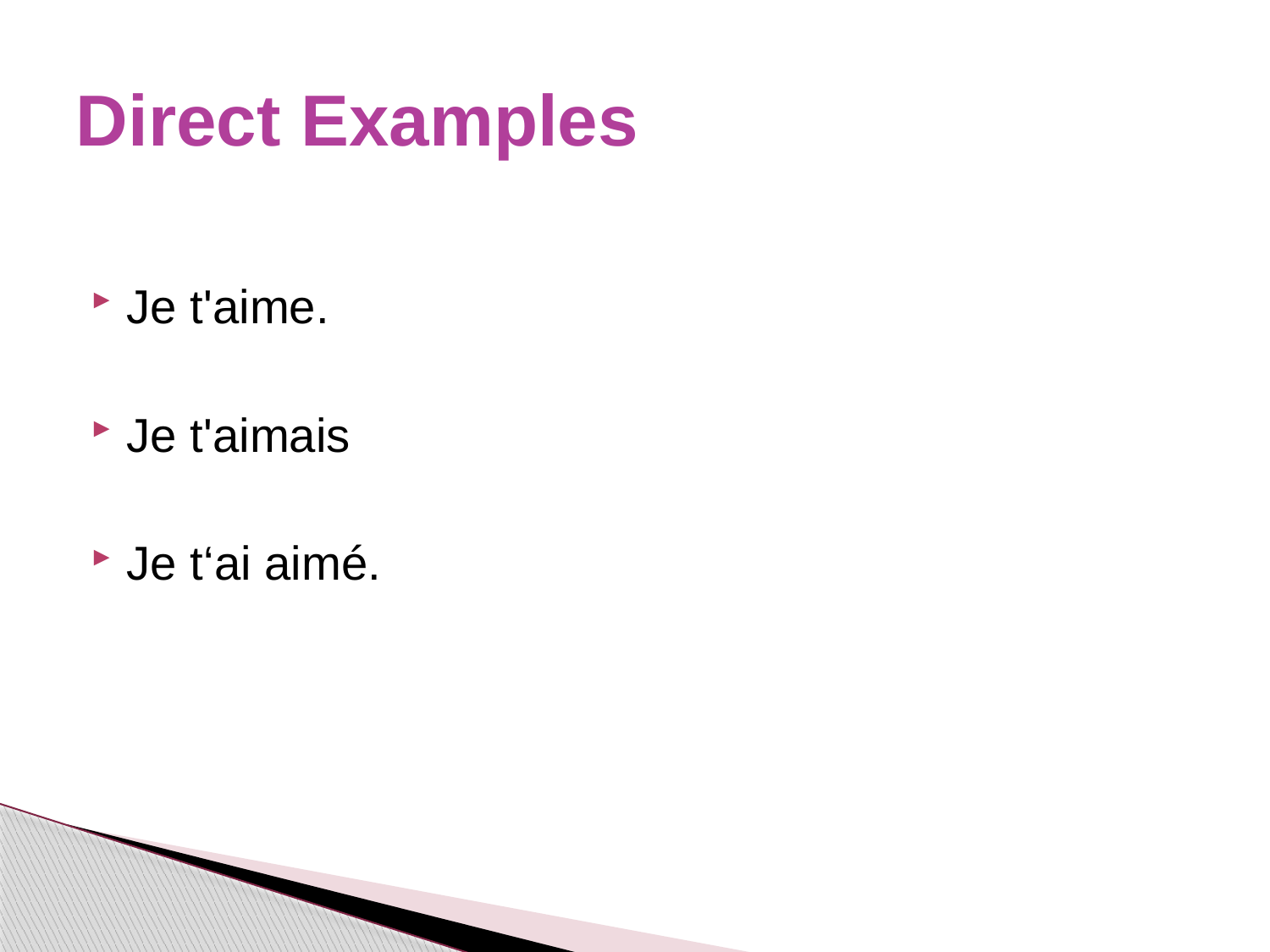

# Direct Examples

Je t'aime.

Je t'aimais

Je t‘ai aimé.